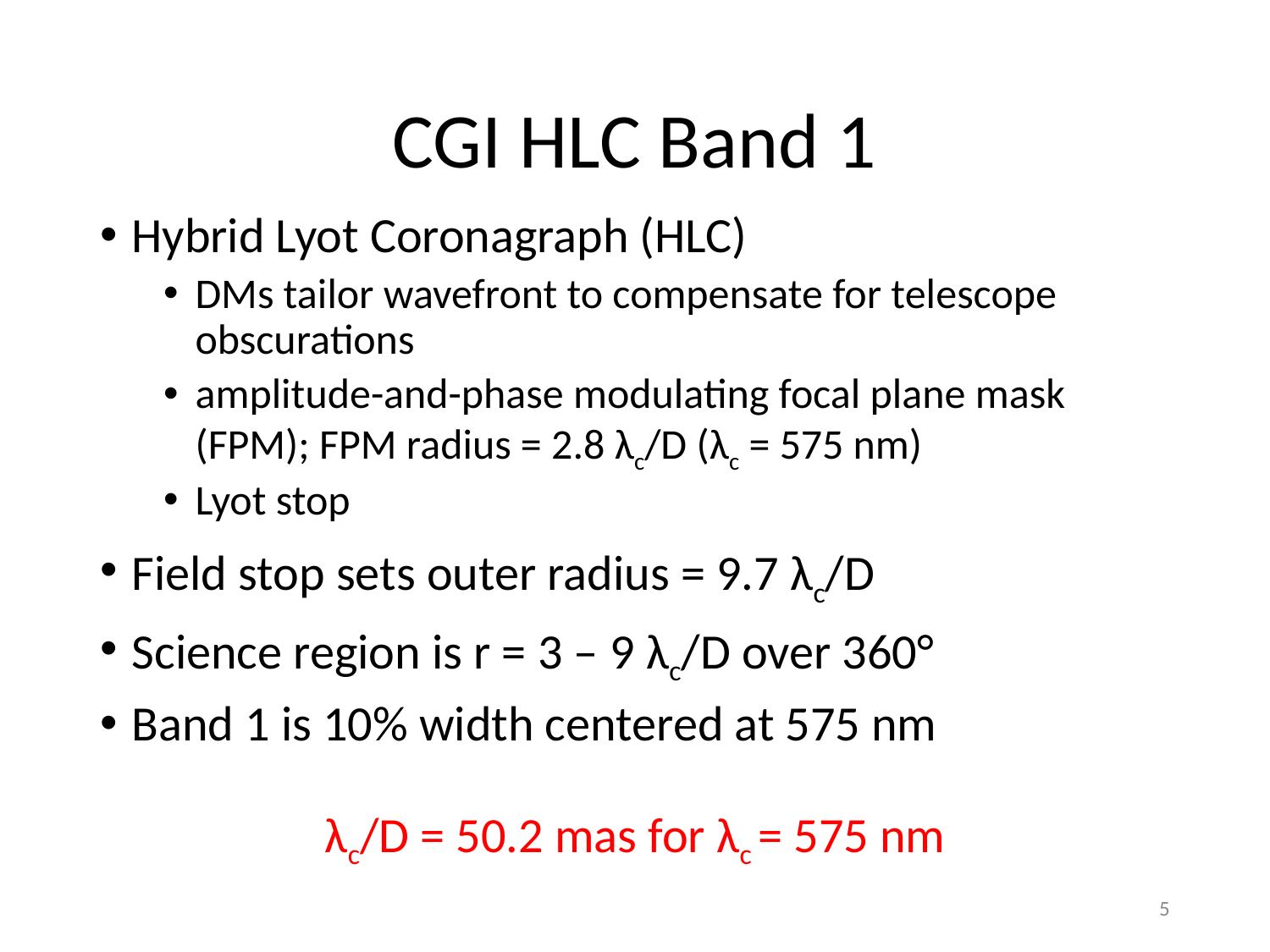

# CGI HLC Band 1
Hybrid Lyot Coronagraph (HLC)
DMs tailor wavefront to compensate for telescope obscurations
amplitude-and-phase modulating focal plane mask (FPM); FPM radius = 2.8 λc/D (λc = 575 nm)
Lyot stop
Field stop sets outer radius = 9.7 λc/D
Science region is r = 3 – 9 λc/D over 360°
Band 1 is 10% width centered at 575 nm
λc/D = 50.2 mas for λc = 575 nm
5